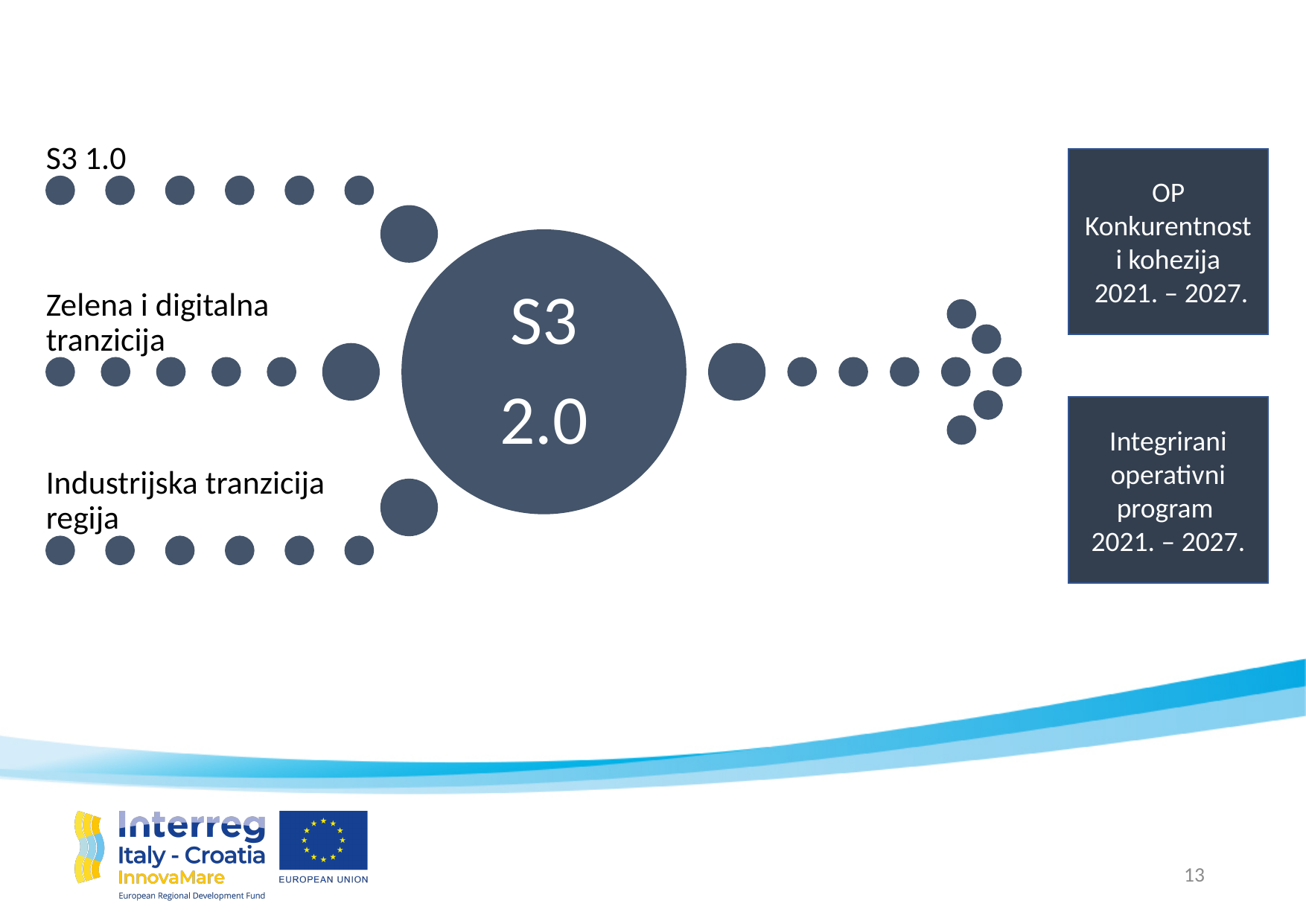

S3
2.0
S3 1.0
Zelena i digitalna tranzicija
Industrijska tranzicija regija
OP Konkurentnost i kohezija
 2021. – 2027.
Integrirani operativni program
2021. – 2027.
13